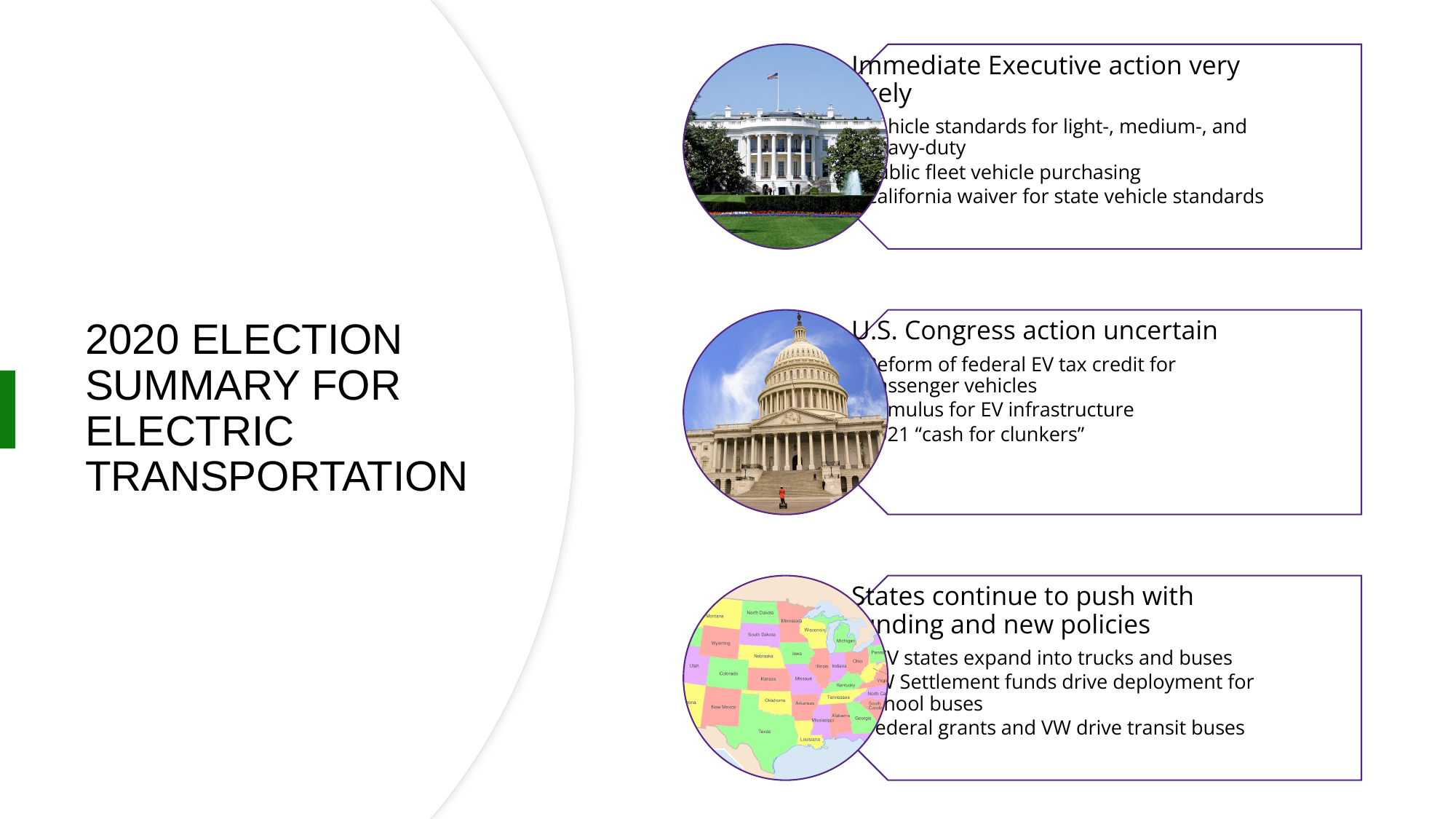

Immediate Executive action very likely
Vehicle standards for light-, medium-, and heavy-duty
Public fleet vehicle purchasing
California waiver for state vehicle standards
U.S. Congress action uncertain
Reform of federal EV tax credit for passenger vehicles
Stimulus for EV infrastructure
2021 “cash for clunkers”
States continue to push with funding and new policies
ZEV states expand into trucks and buses
VW Settlement funds drive deployment for school buses
Federal grants and VW drive transit buses
# 2020 Election Summary for electric transportation